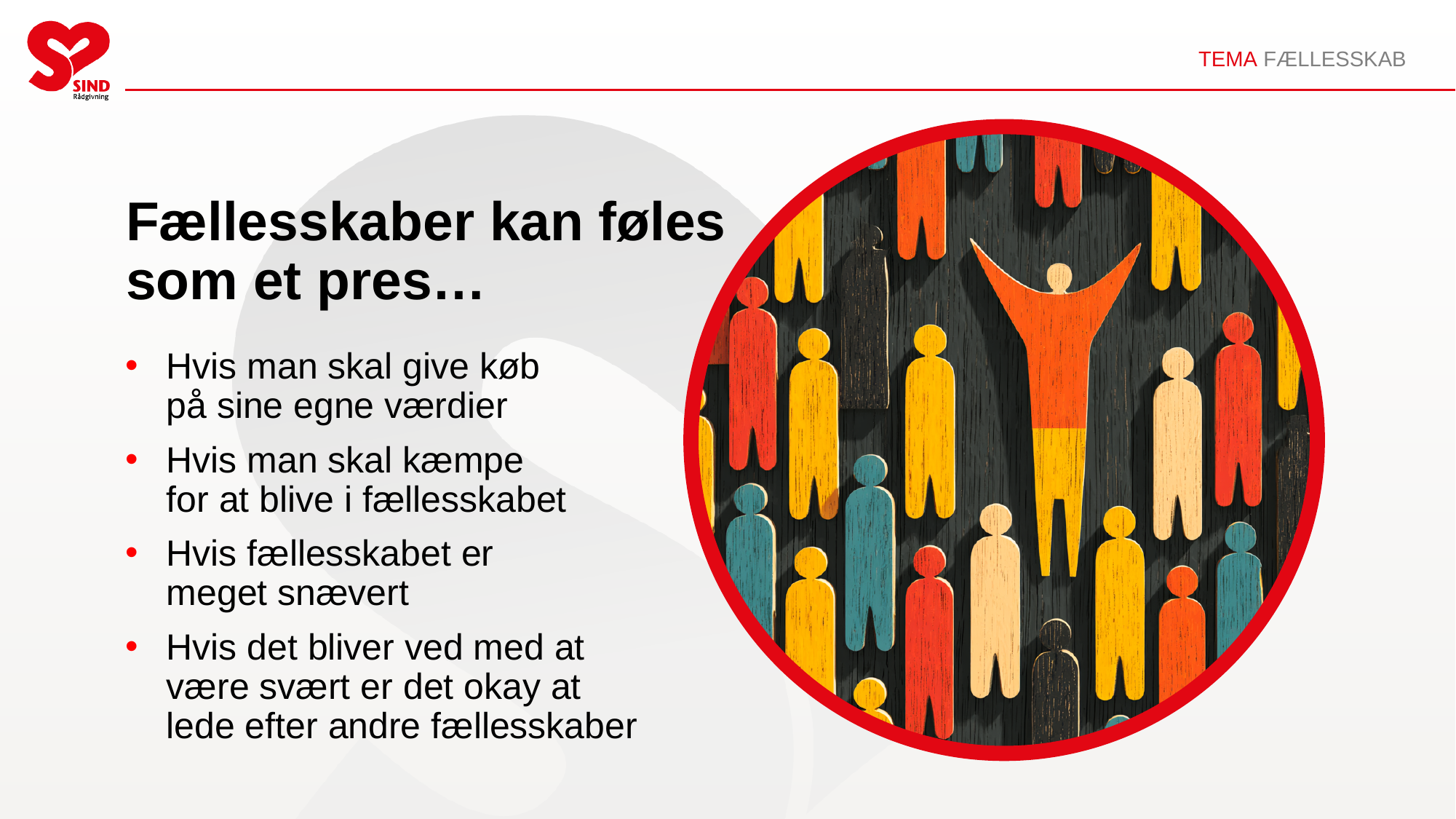

TEMA FÆLLESSKAB

# Fællesskaber kan føles som et pres…
Hvis man skal give køb
på sine egne værdier
Hvis man skal kæmpe
for at blive i fællesskabet
Hvis fællesskabet er
meget snævert
Hvis det bliver ved med at være svært er det okay at lede efter andre fællesskaber